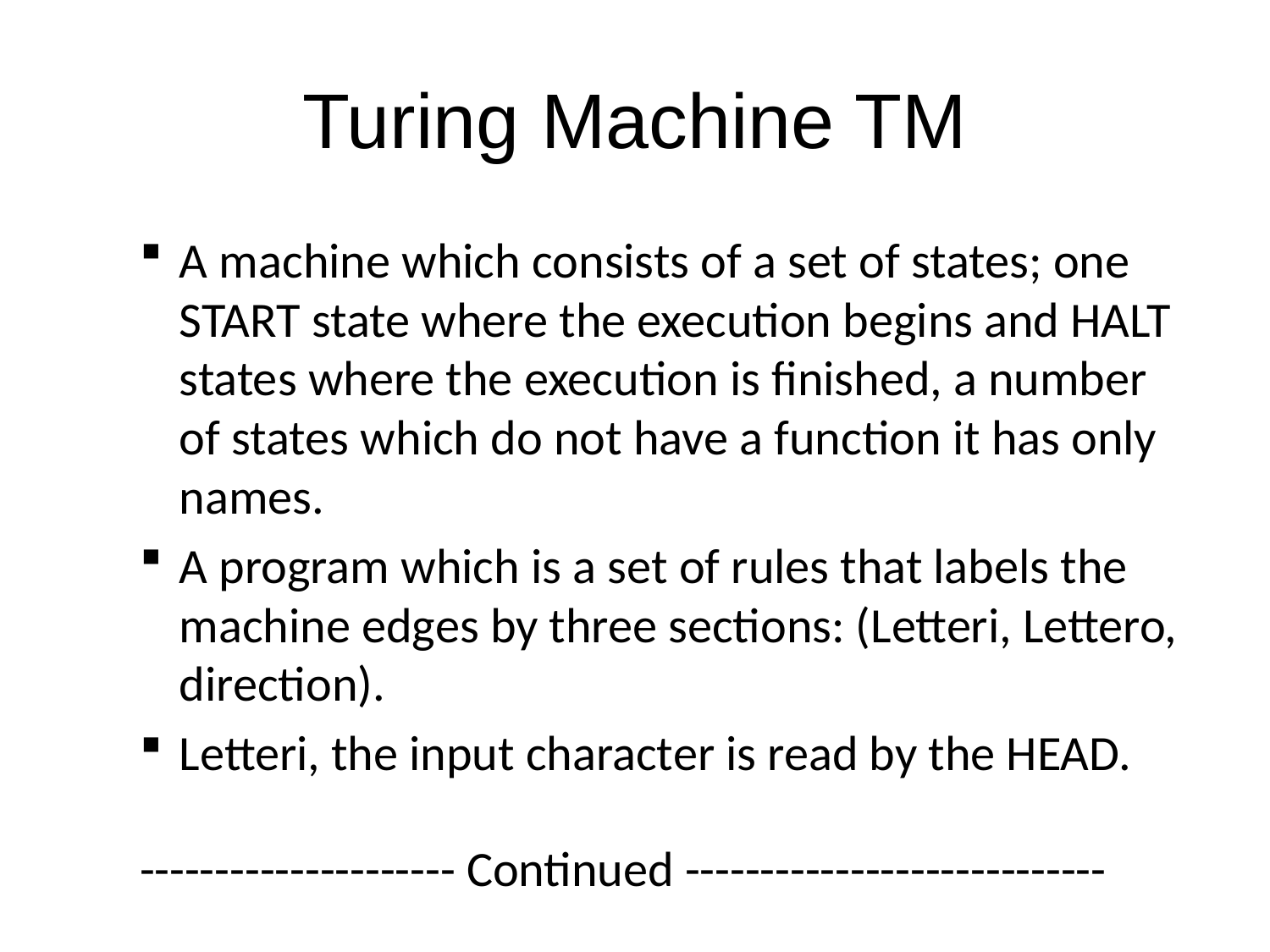

# Turing Machine TM
A machine which consists of a set of states; one START state where the execution begins and HALT states where the execution is finished, a number of states which do not have a function it has only names.
A program which is a set of rules that labels the machine edges by three sections: (Letteri, Lettero, direction).
Letteri, the input character is read by the HEAD.

--------------------- Continued ----------------------------